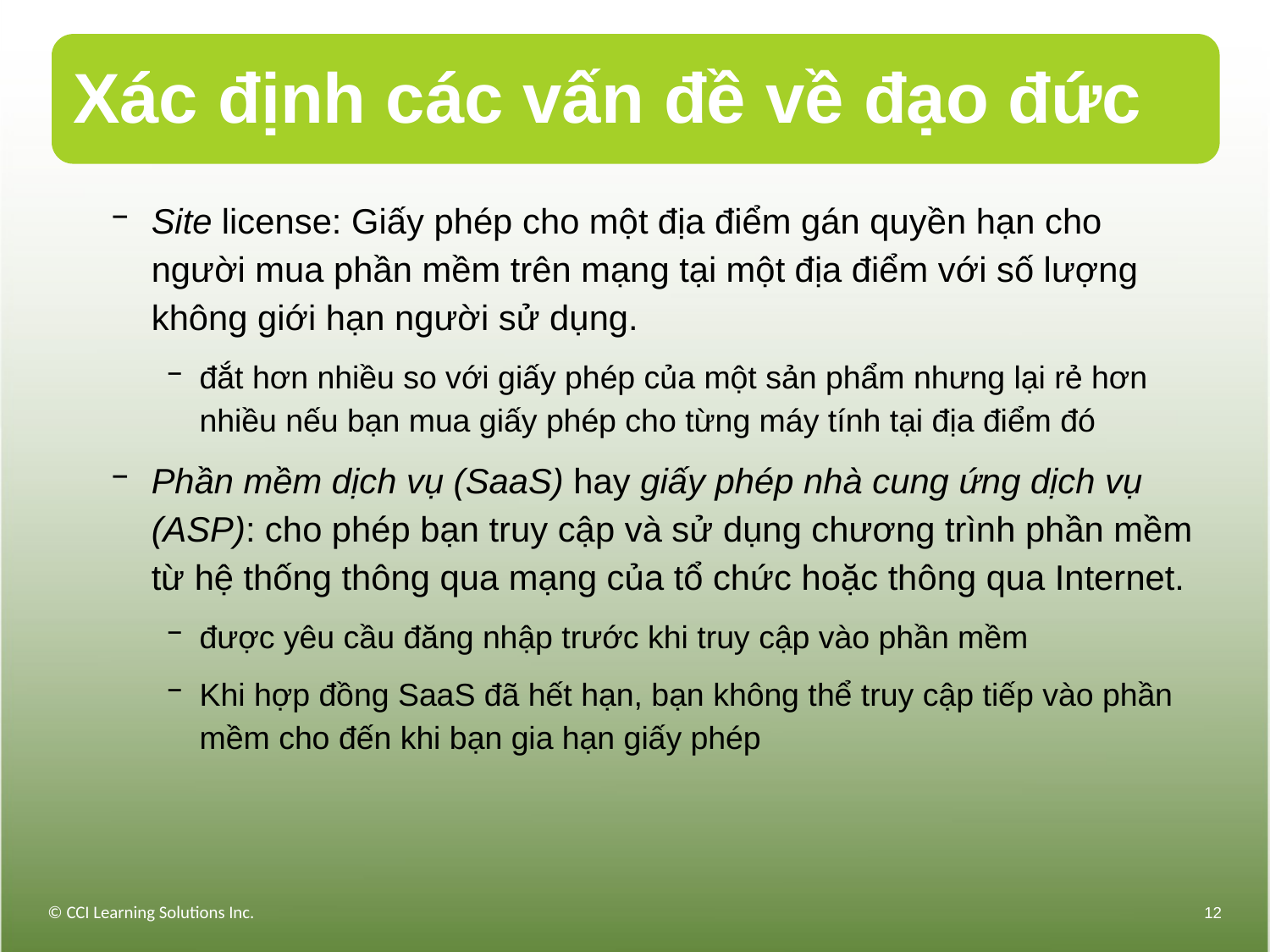

# Xác định các vấn đề về đạo đức
Site license: Giấy phép cho một địa điểm gán quyền hạn cho người mua phần mềm trên mạng tại một địa điểm với số lượng không giới hạn người sử dụng.
đắt hơn nhiều so với giấy phép của một sản phẩm nhưng lại rẻ hơn nhiều nếu bạn mua giấy phép cho từng máy tính tại địa điểm đó
Phần mềm dịch vụ (SaaS) hay giấy phép nhà cung ứng dịch vụ (ASP): cho phép bạn truy cập và sử dụng chương trình phần mềm từ hệ thống thông qua mạng của tổ chức hoặc thông qua Internet.
được yêu cầu đăng nhập trước khi truy cập vào phần mềm
Khi hợp đồng SaaS đã hết hạn, bạn không thể truy cập tiếp vào phần mềm cho đến khi bạn gia hạn giấy phép
© CCI Learning Solutions Inc.
12